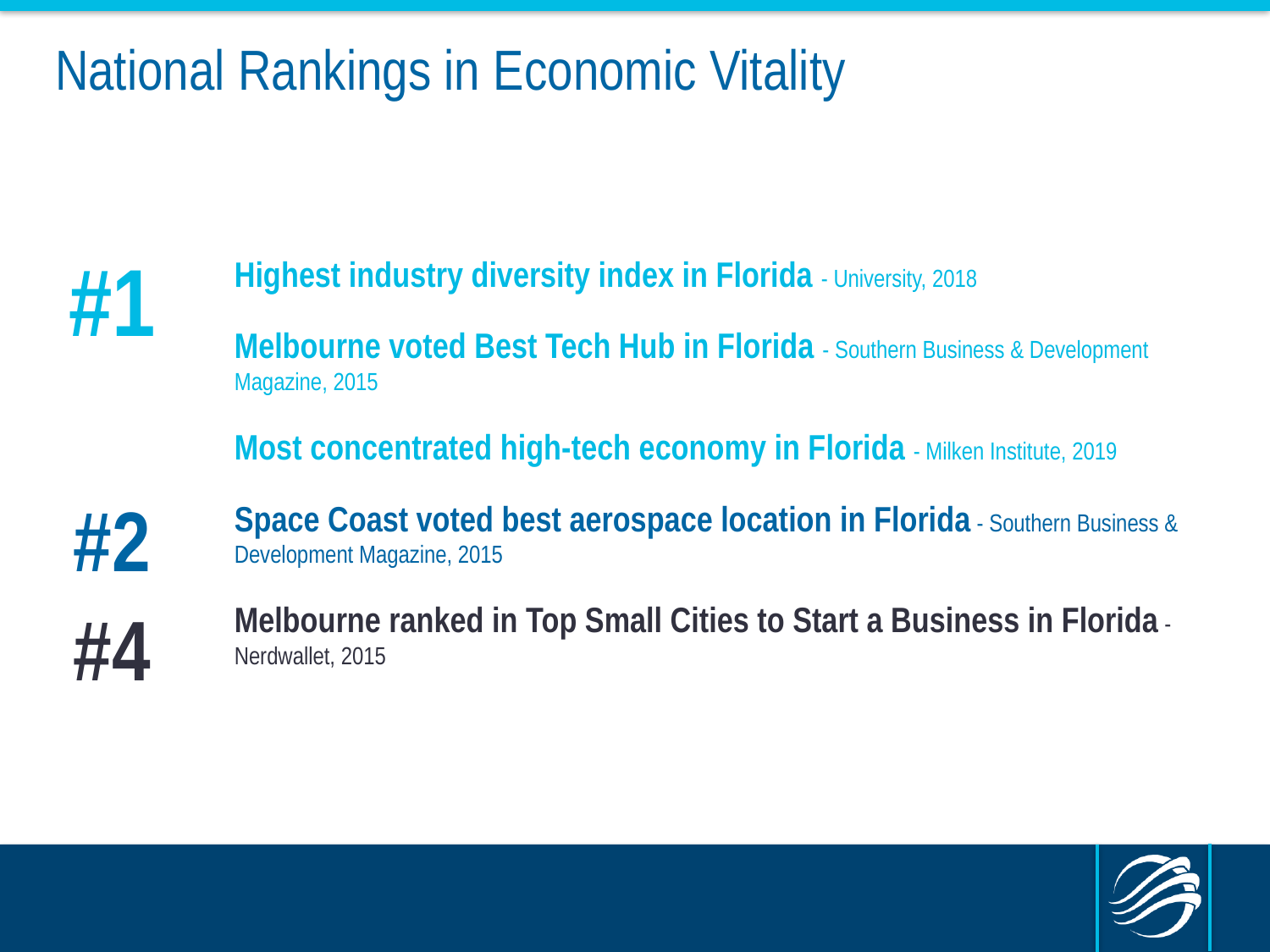

# National Rankings in Economic Vitality
#1
Highest industry diversity index in Florida - University, 2018

Melbourne voted Best Tech Hub in Florida - Southern Business & Development Magazine, 2015

Most concentrated high-tech economy in Florida - Milken Institute, 2019

Space Coast voted best aerospace location in Florida - Southern Business & Development Magazine, 2015

Melbourne ranked in Top Small Cities to Start a Business in Florida - Nerdwallet, 2015
#2
#4